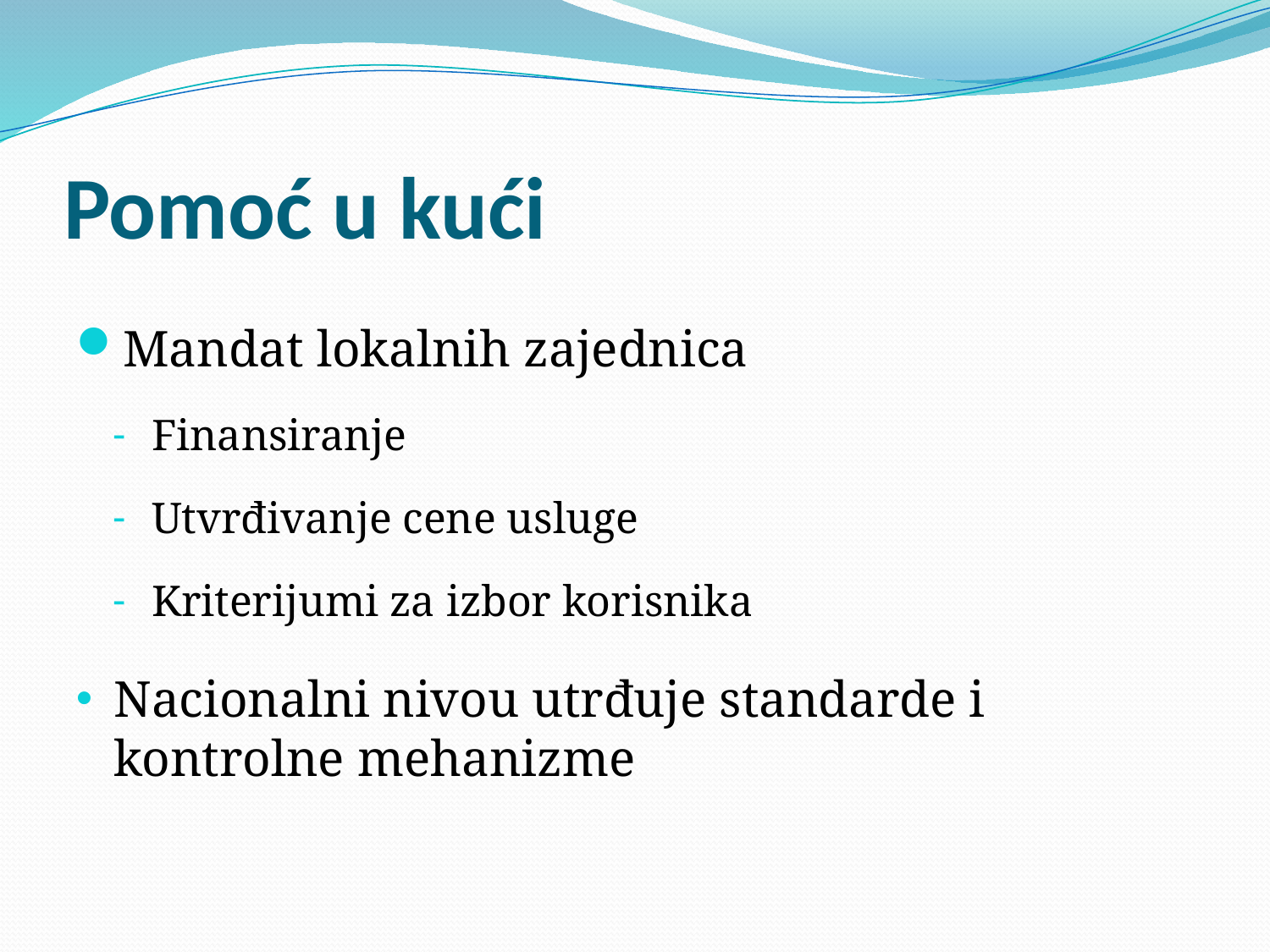

# Pomoć u kući
Mandat lokalnih zajednica
Finansiranje
Utvrđivanje cene usluge
Kriterijumi za izbor korisnika
Nacionalni nivou utrđuje standarde i kontrolne mehanizme